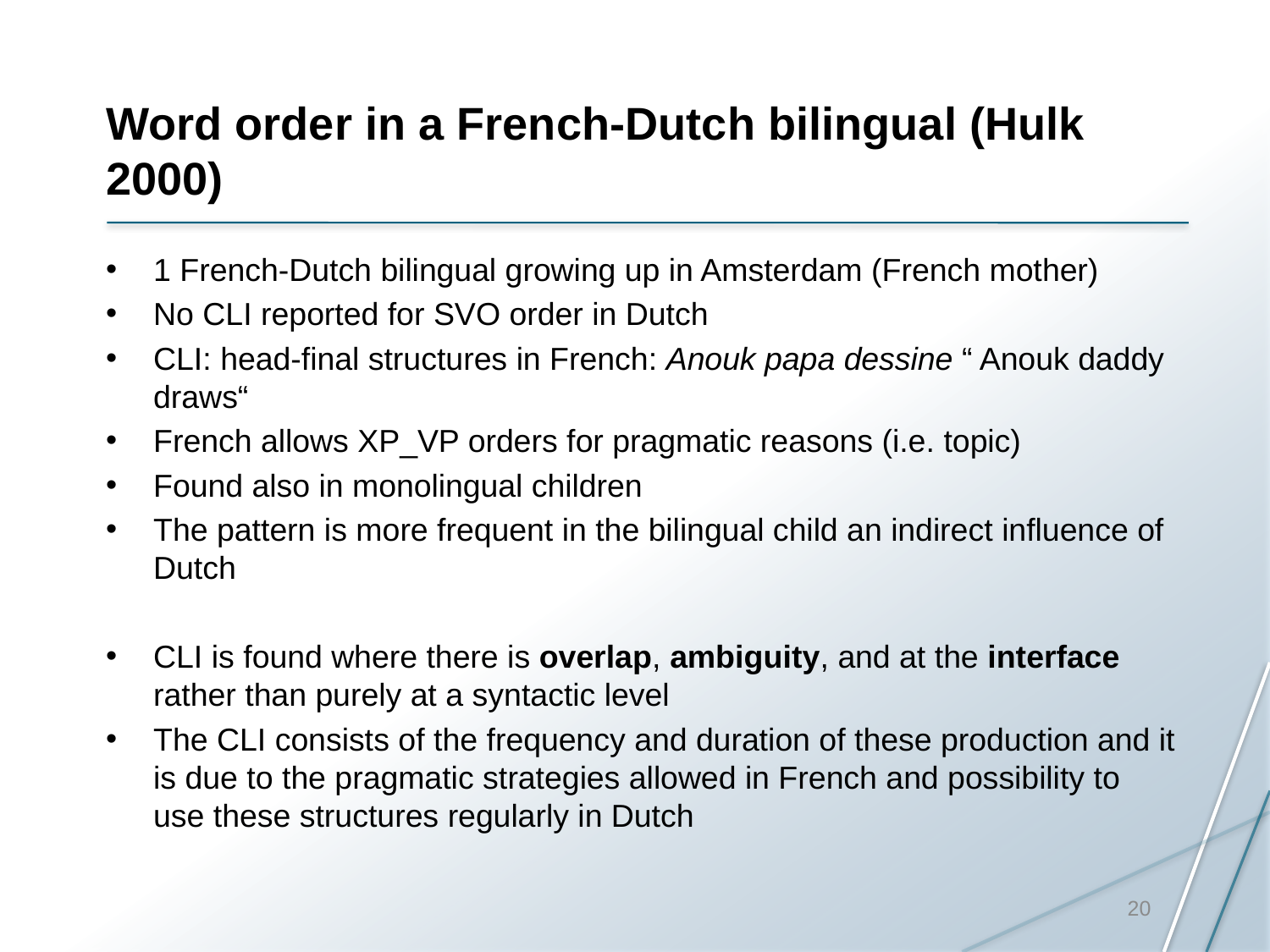

# Word order in a French-Dutch bilingual (Hulk 2000)
1 French-Dutch bilingual growing up in Amsterdam (French mother)
No CLI reported for SVO order in Dutch
CLI: head-final structures in French: Anouk papa dessine “ Anouk daddy draws“
French allows XP_VP orders for pragmatic reasons (i.e. topic)
Found also in monolingual children
The pattern is more frequent in the bilingual child an indirect influence of Dutch

CLI is found where there is overlap, ambiguity, and at the interface rather than purely at a syntactic level
The CLI consists of the frequency and duration of these production and it is due to the pragmatic strategies allowed in French and possibility to use these structures regularly in Dutch

20